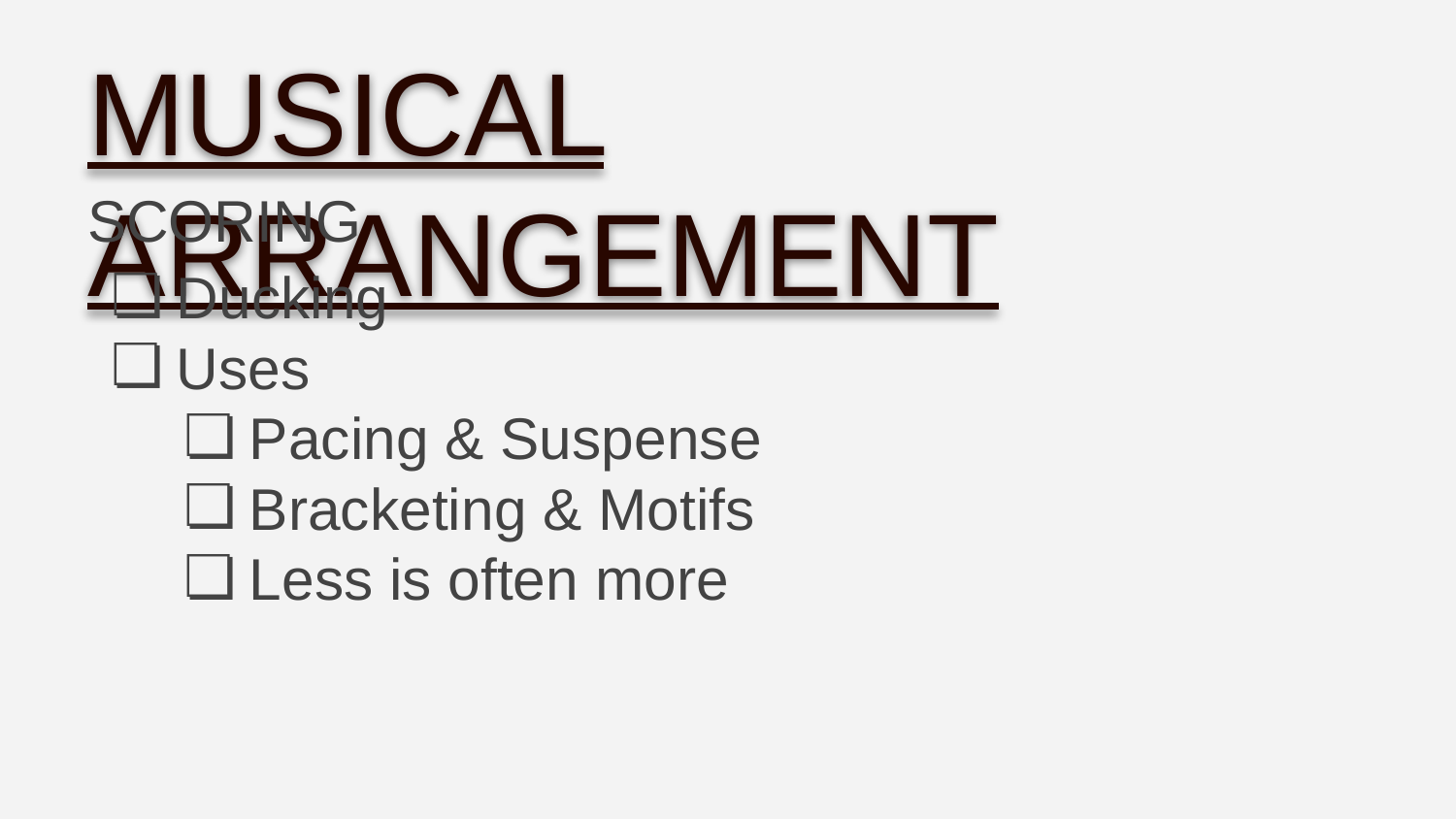

MUSICAL ARRANGEMENT

SCORING
Ducking
Uses
Pacing & Suspense
Bracketing & Motifs
Less is often more